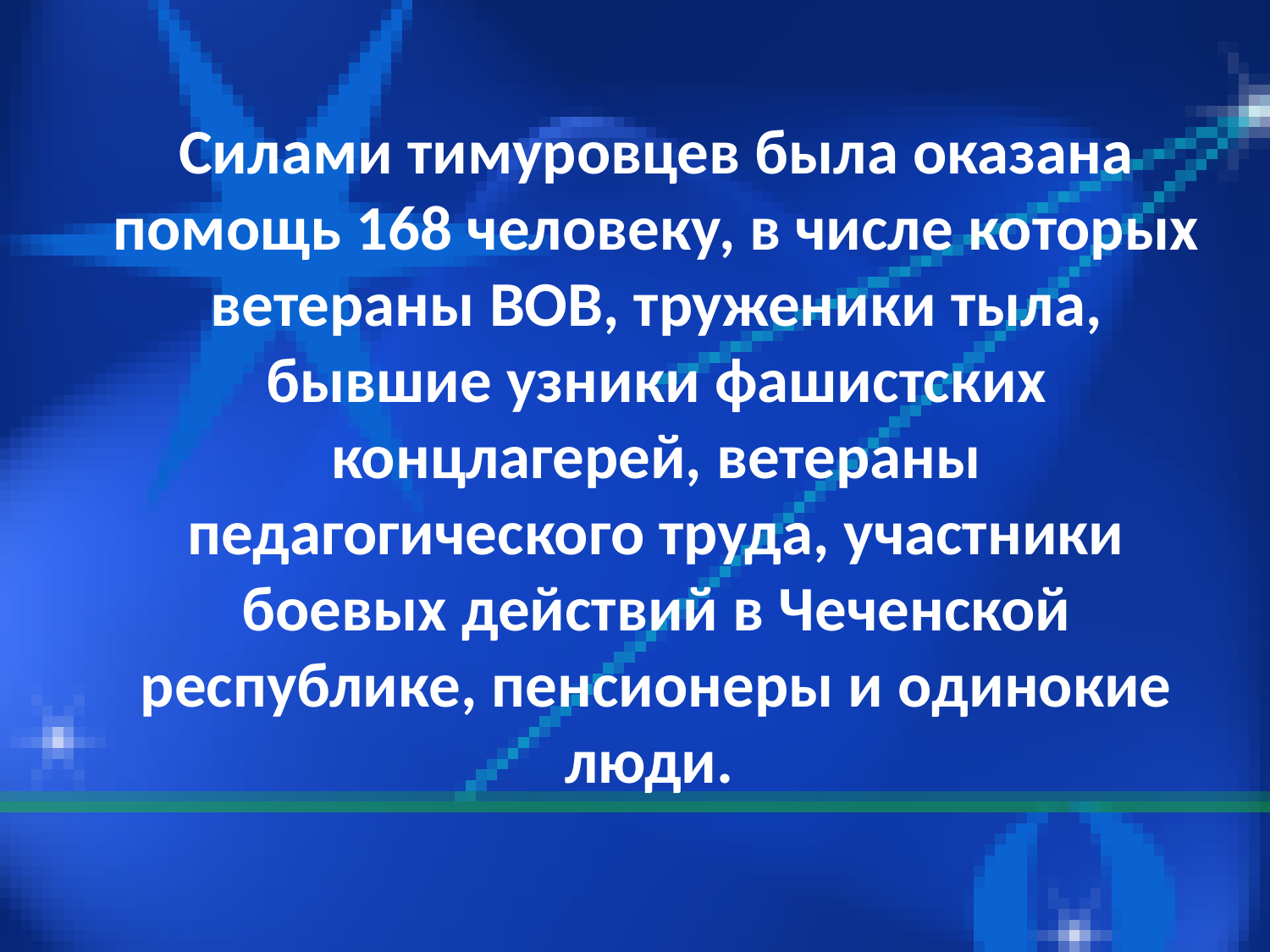

# Силами тимуровцев была оказана помощь 168 человеку, в числе которых ветераны ВОВ, труженики тыла, бывшие узники фашистских концлагерей, ветераны педагогического труда, участники боевых действий в Чеченской республике, пенсионеры и одинокие люди.